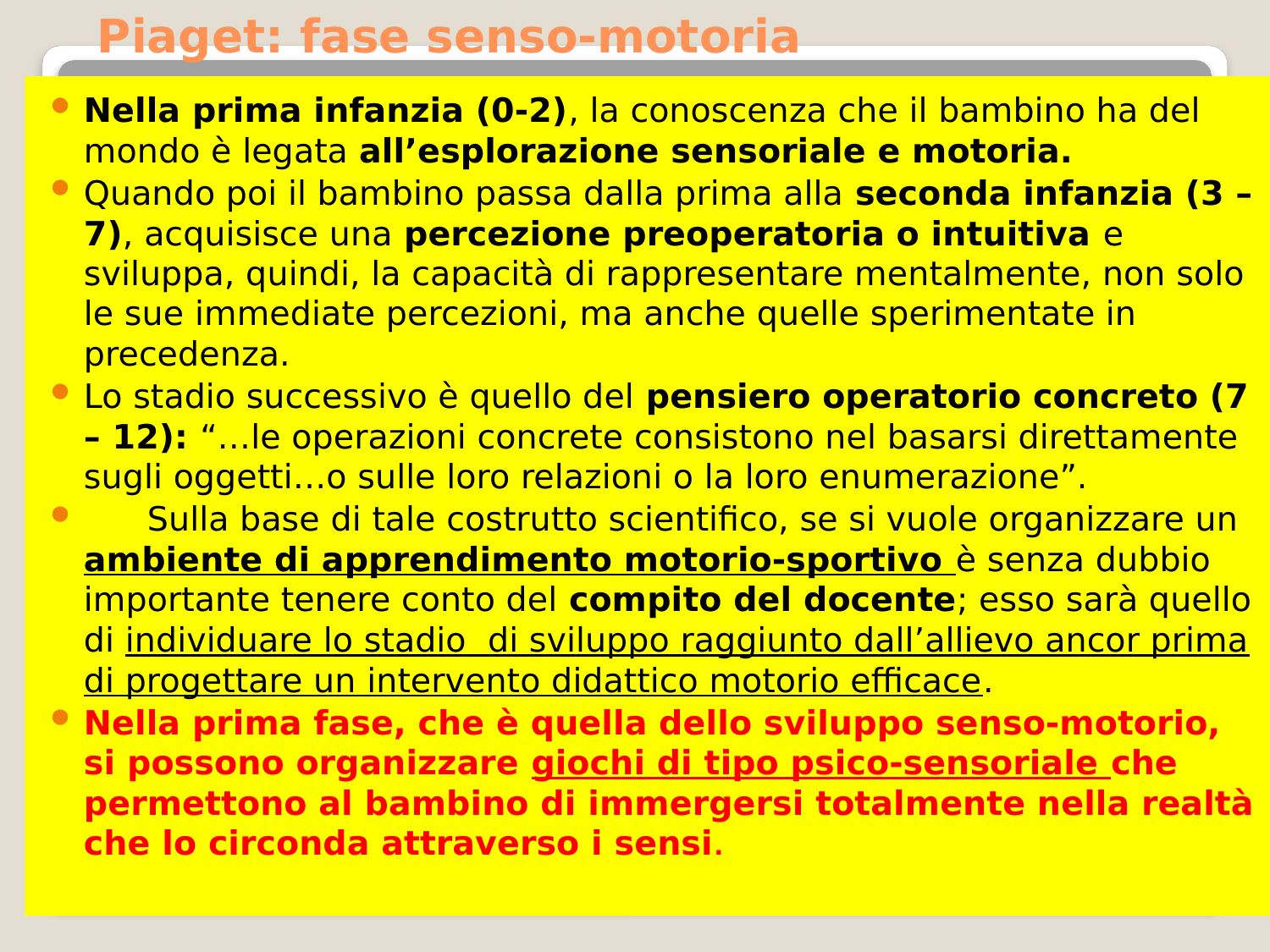

# Piaget: fase senso-motoria
Nella prima infanzia (0-2), la conoscenza che il bambino ha del mondo è legata all’esplorazione sensoriale e motoria.
Quando poi il bambino passa dalla prima alla seconda infanzia (3 – 7), acquisisce una percezione preoperatoria o intuitiva e sviluppa, quindi, la capacità di rappresentare mentalmente, non solo le sue immediate percezioni, ma anche quelle sperimentate in precedenza.
Lo stadio successivo è quello del pensiero operatorio concreto (7 – 12): “…le operazioni concrete consistono nel basarsi direttamente sugli oggetti…o sulle loro relazioni o la loro enumerazione”.
 	Sulla base di tale costrutto scientifico, se si vuole organizzare un ambiente di apprendimento motorio-sportivo è senza dubbio importante tenere conto del compito del docente; esso sarà quello di individuare lo stadio  di sviluppo raggiunto dall’allievo ancor prima di progettare un intervento didattico motorio efficace.
Nella prima fase, che è quella dello sviluppo senso-motorio, si possono organizzare giochi di tipo psico-sensoriale che permettono al bambino di immergersi totalmente nella realtà che lo circonda attraverso i sensi.